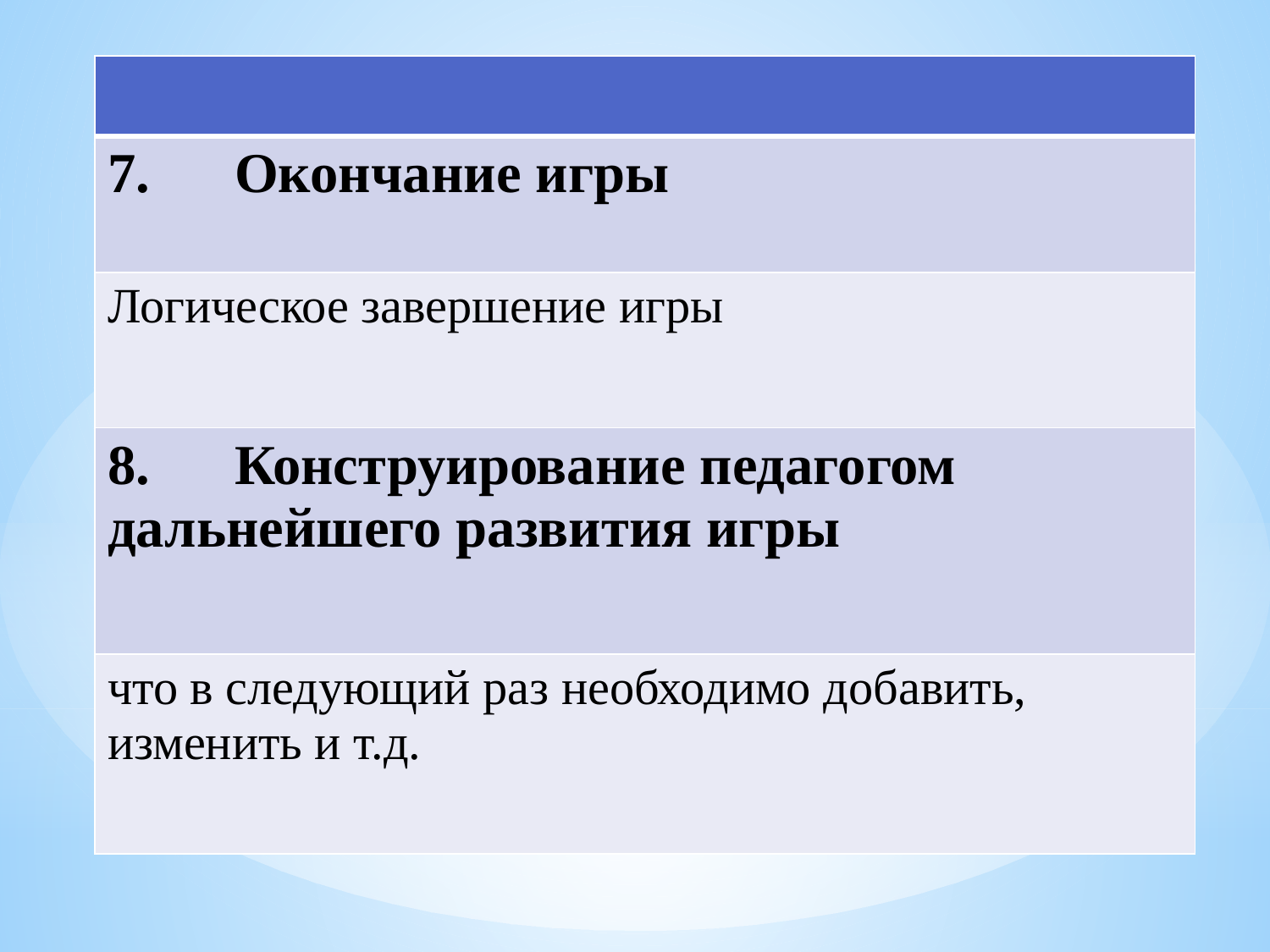

|  |
| --- |
| 7. Окончание игры |
| Логическое завершение игры |
| 8. Конструирование педагогом дальнейшего развития игры |
| что в следующий раз необходимо добавить, изменить и т.д. |